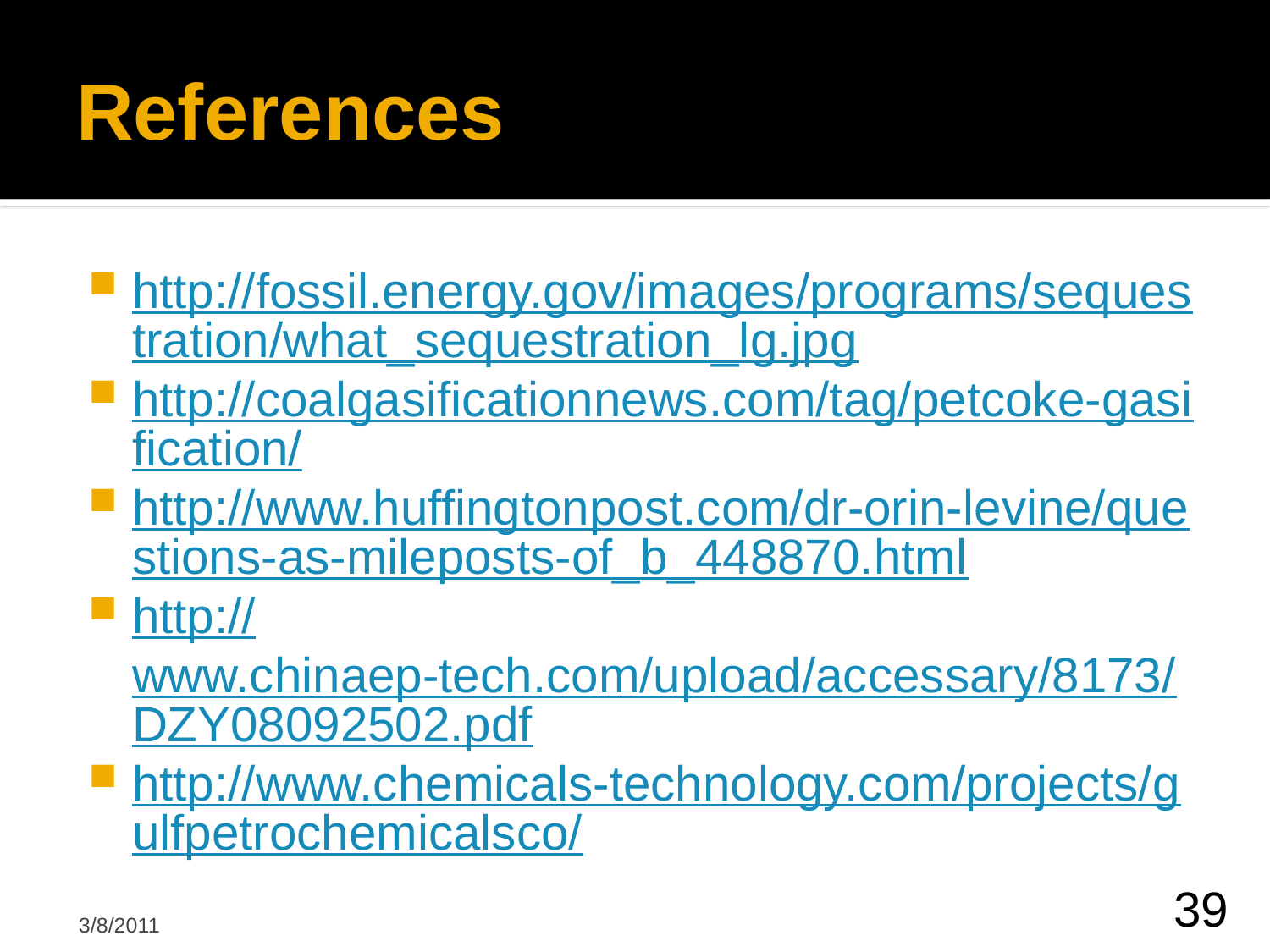

# References
http://fossil.energy.gov/images/programs/sequestration/what_sequestration_lg.jpg
http://coalgasificationnews.com/tag/petcoke-gasification/
http://www.huffingtonpost.com/dr-orin-levine/questions-as-mileposts-of_b_448870.html
http://www.chinaep-tech.com/upload/accessary/8173/DZY08092502.pdf
http://www.chemicals-technology.com/projects/gulfpetrochemicalsco/

3/8/2011
39